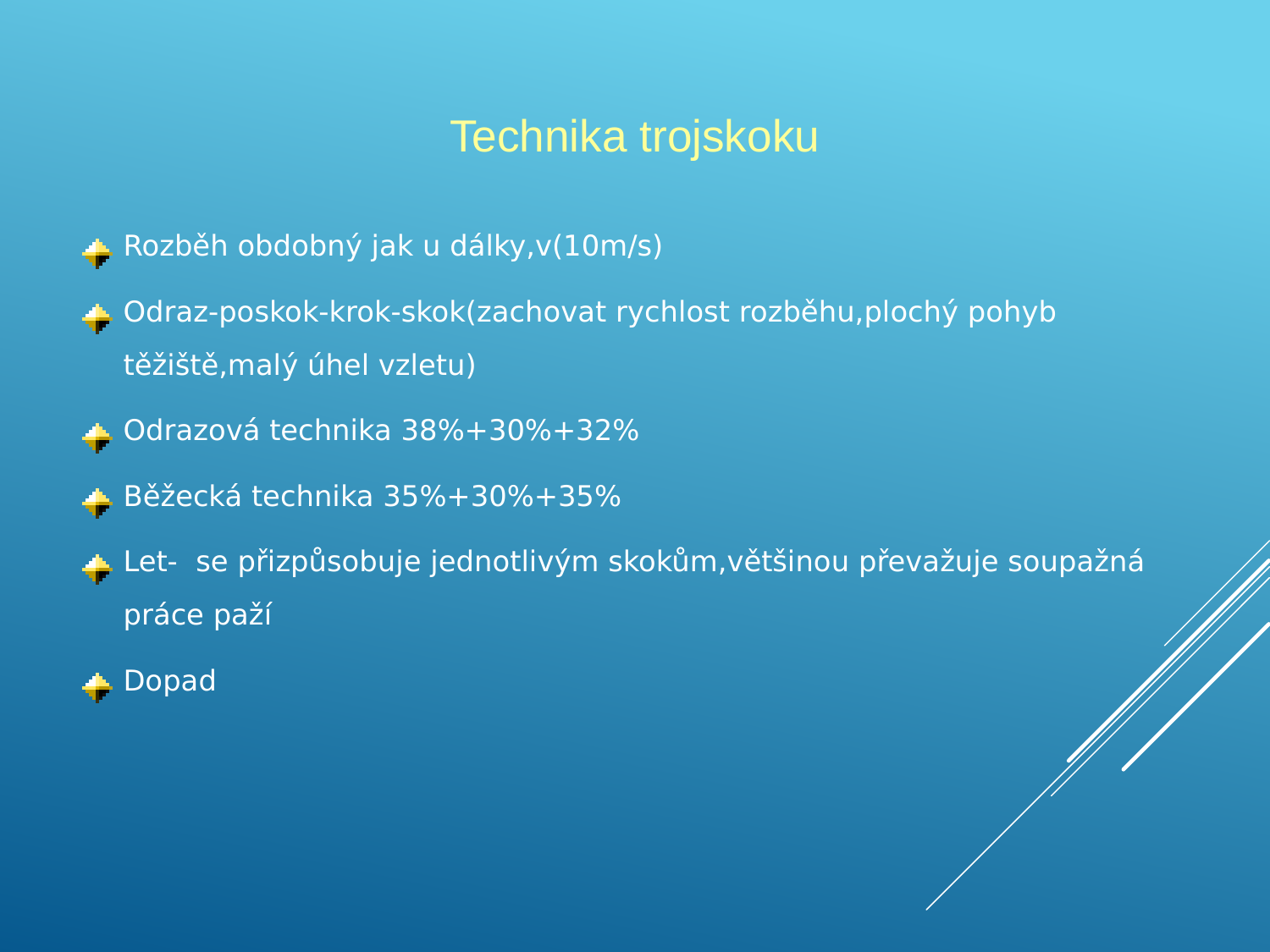

Technika trojskoku
Rozběh obdobný jak u dálky,v(10m/s)
Odraz-poskok-krok-skok(zachovat rychlost rozběhu,plochý pohyb těžiště,malý úhel vzletu)
Odrazová technika 38%+30%+32%
Běžecká technika 35%+30%+35%
Let-  se přizpůsobuje jednotlivým skokům,většinou převažuje soupažná práce paží
Dopad